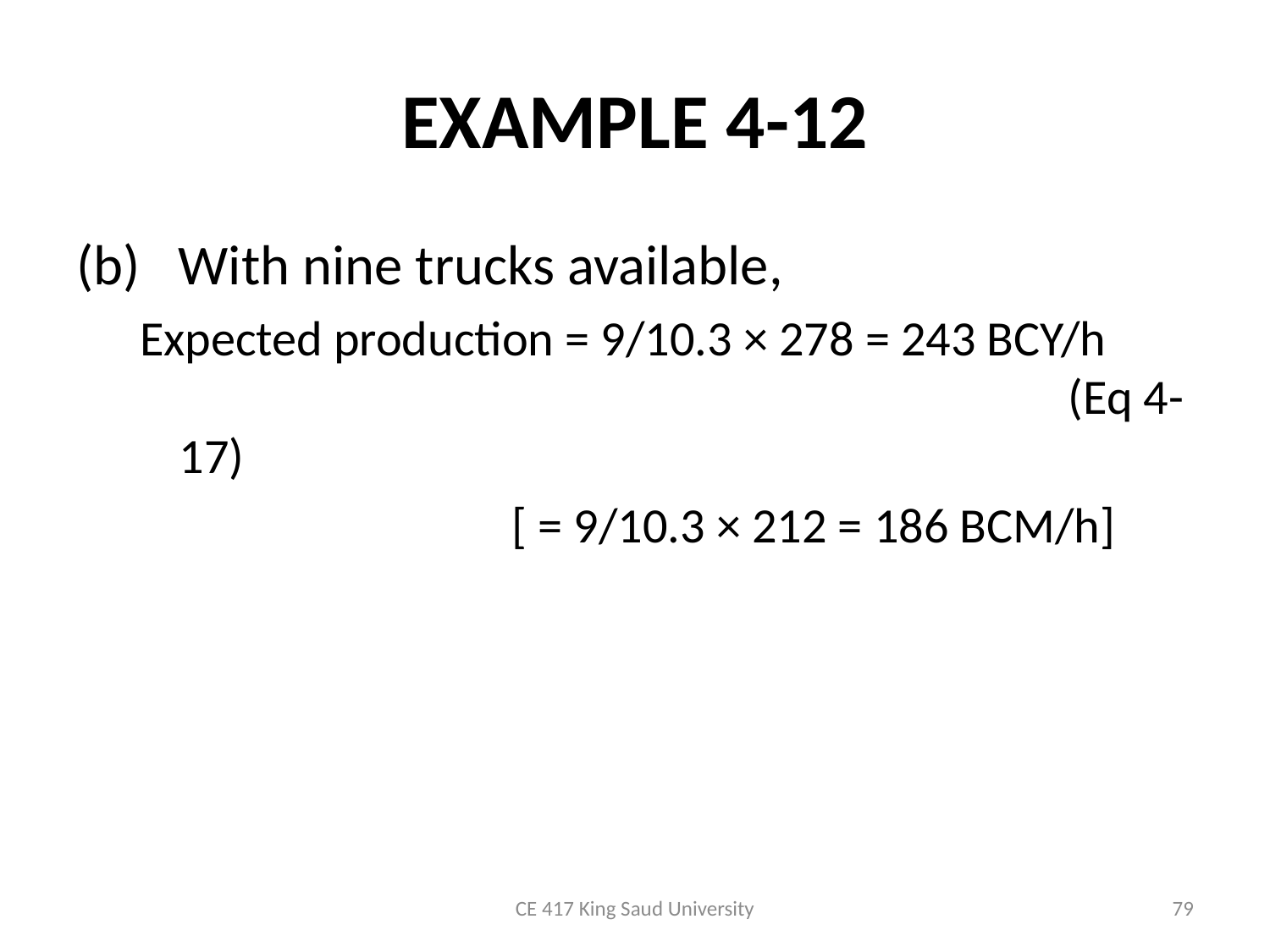

# EXAMPLE 4-12
(b)   With nine trucks available,
Expected production = 9/10.3 × 278 = 243 BCY/h 							(Eq 4-17)
      		       [ = 9/10.3 × 212 = 186 BCM/h]
CE 417 King Saud University
79